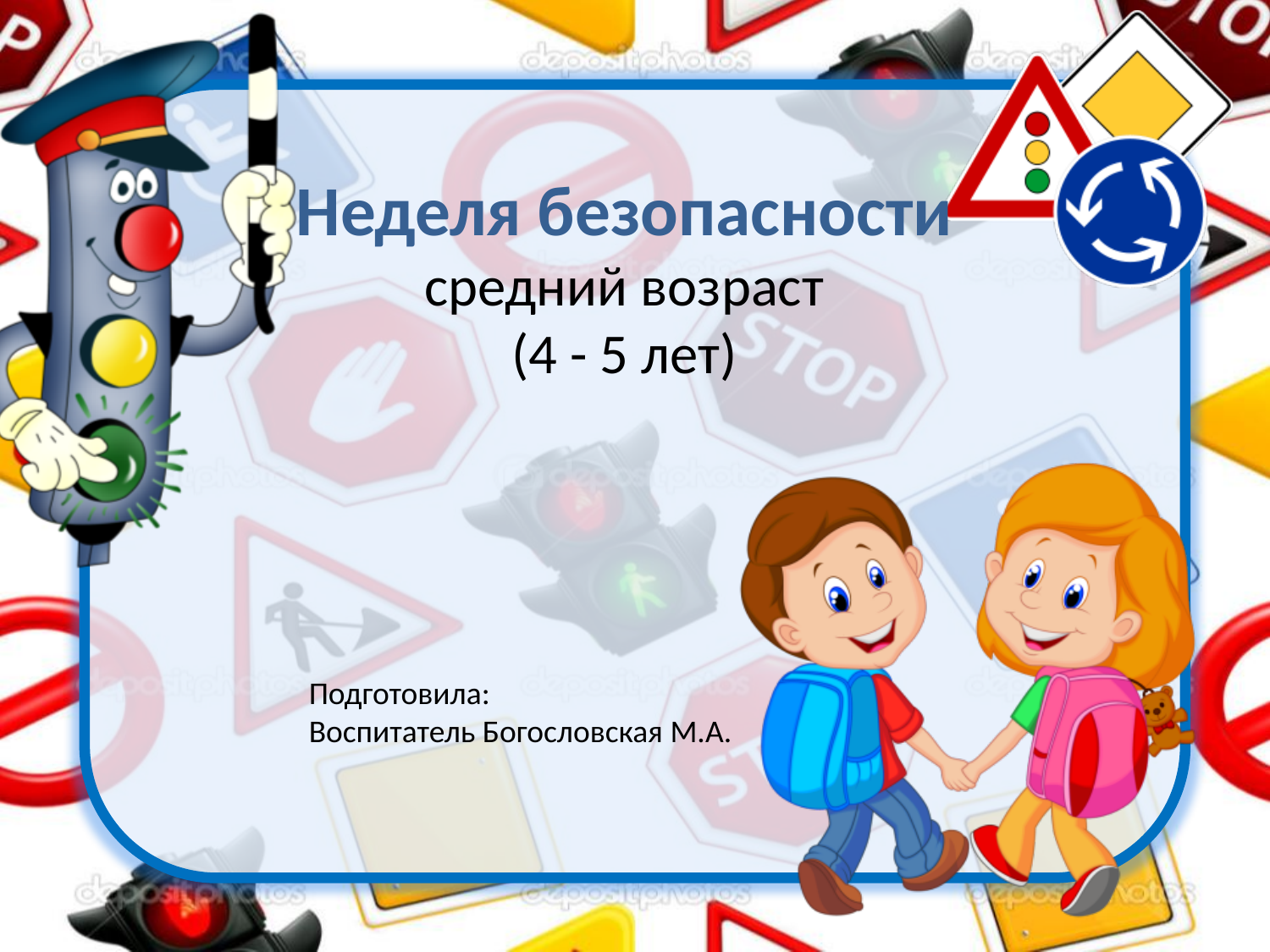

# Неделя безопасности средний возраст (4 - 5 лет)
Подготовила:
Воспитатель Богословская М.А.